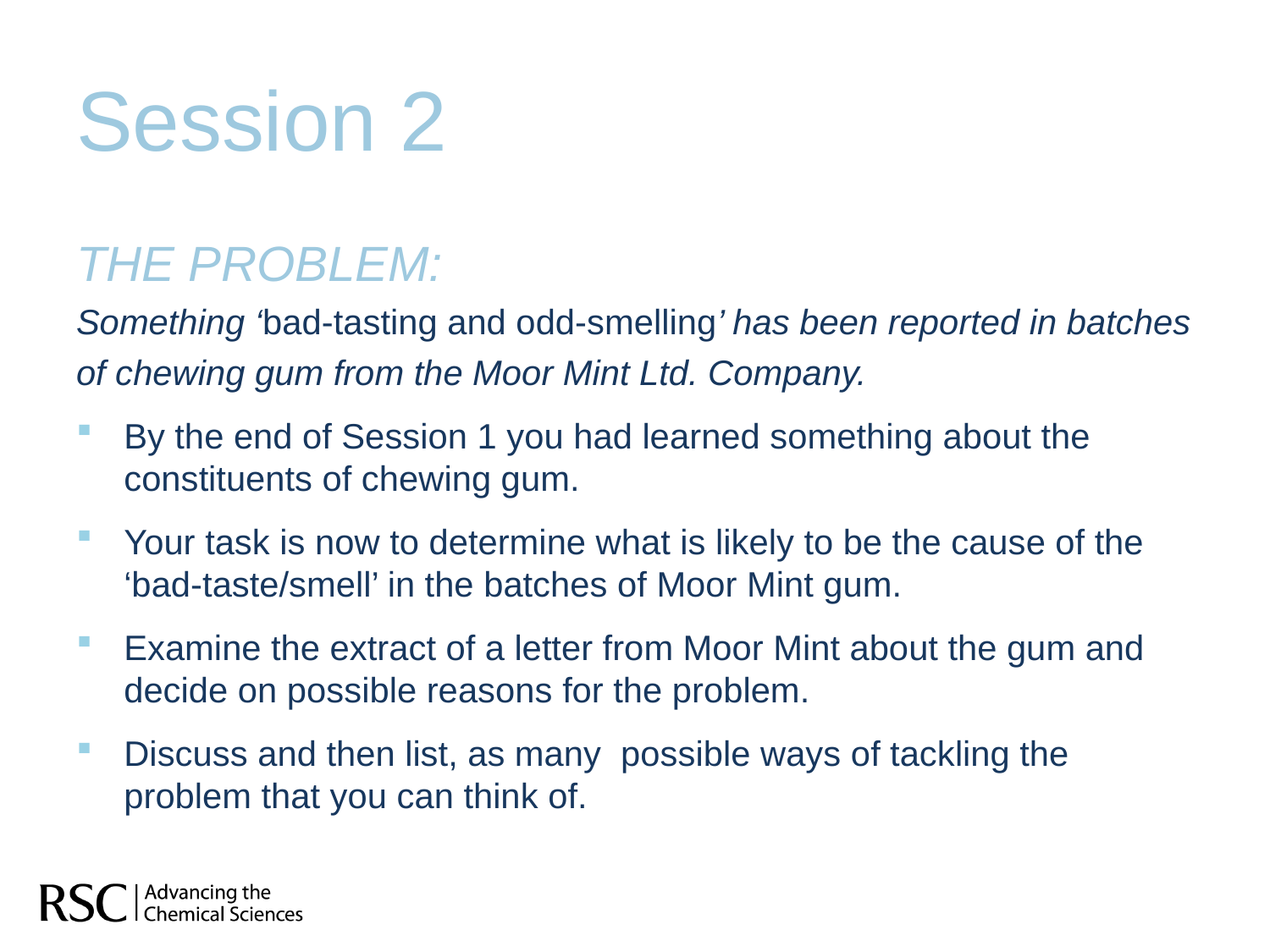

# Session 2

THE PROBLEM:
Something ‘bad-tasting and odd-smelling’ has been reported in batches of chewing gum from the Moor Mint Ltd. Company.
By the end of Session 1 you had learned something about the constituents of chewing gum.
Your task is now to determine what is likely to be the cause of the ‘bad-taste/smell’ in the batches of Moor Mint gum.
Examine the extract of a letter from Moor Mint about the gum and decide on possible reasons for the problem.
Discuss and then list, as many  possible ways of tackling the problem that you can think of.